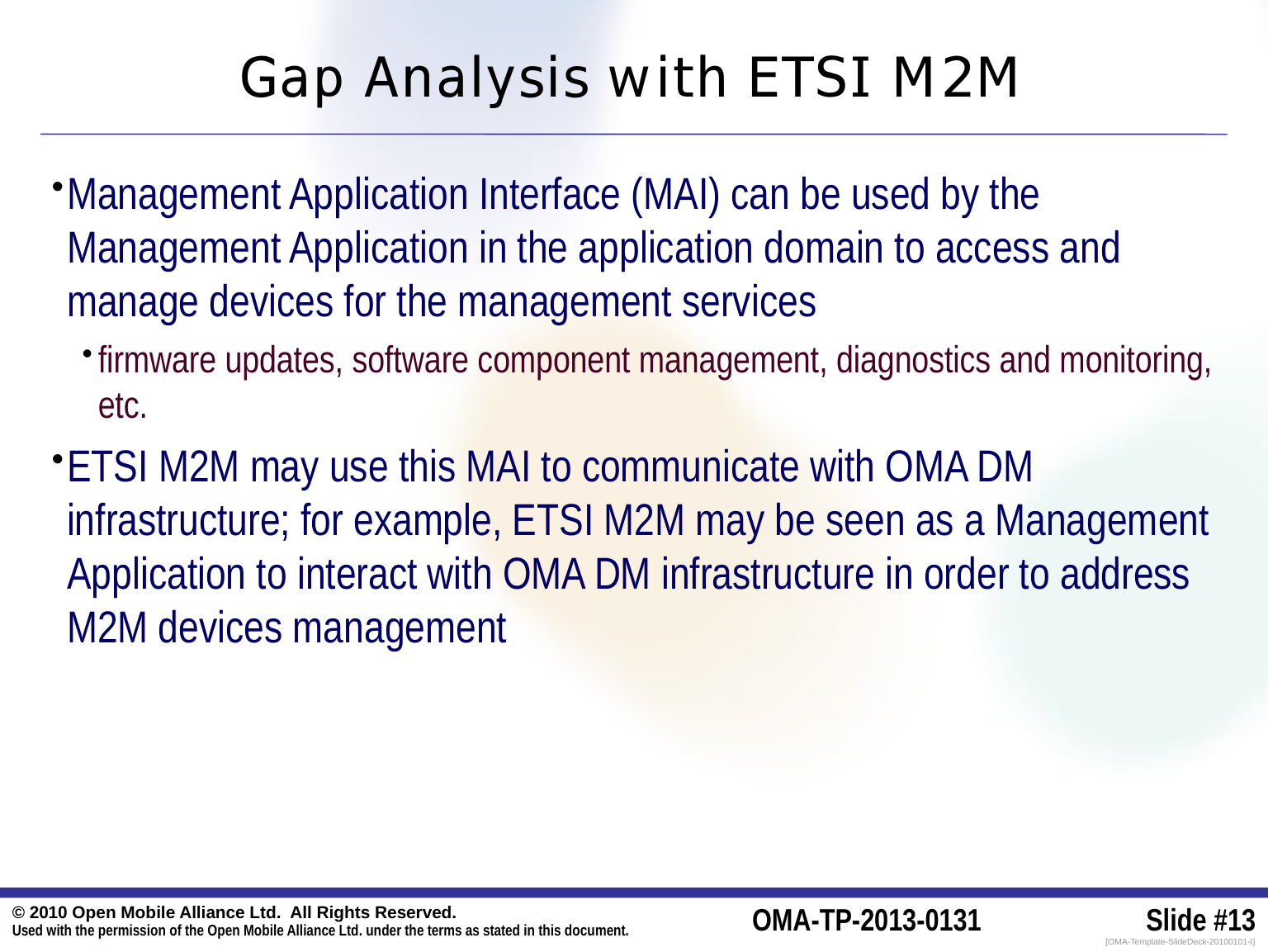

# Gap Analysis with ETSI M2M
Management Application Interface (MAI) can be used by the Management Application in the application domain to access and manage devices for the management services
firmware updates, software component management, diagnostics and monitoring, etc.
ETSI M2M may use this MAI to communicate with OMA DM infrastructure; for example, ETSI M2M may be seen as a Management Application to interact with OMA DM infrastructure in order to address M2M devices management